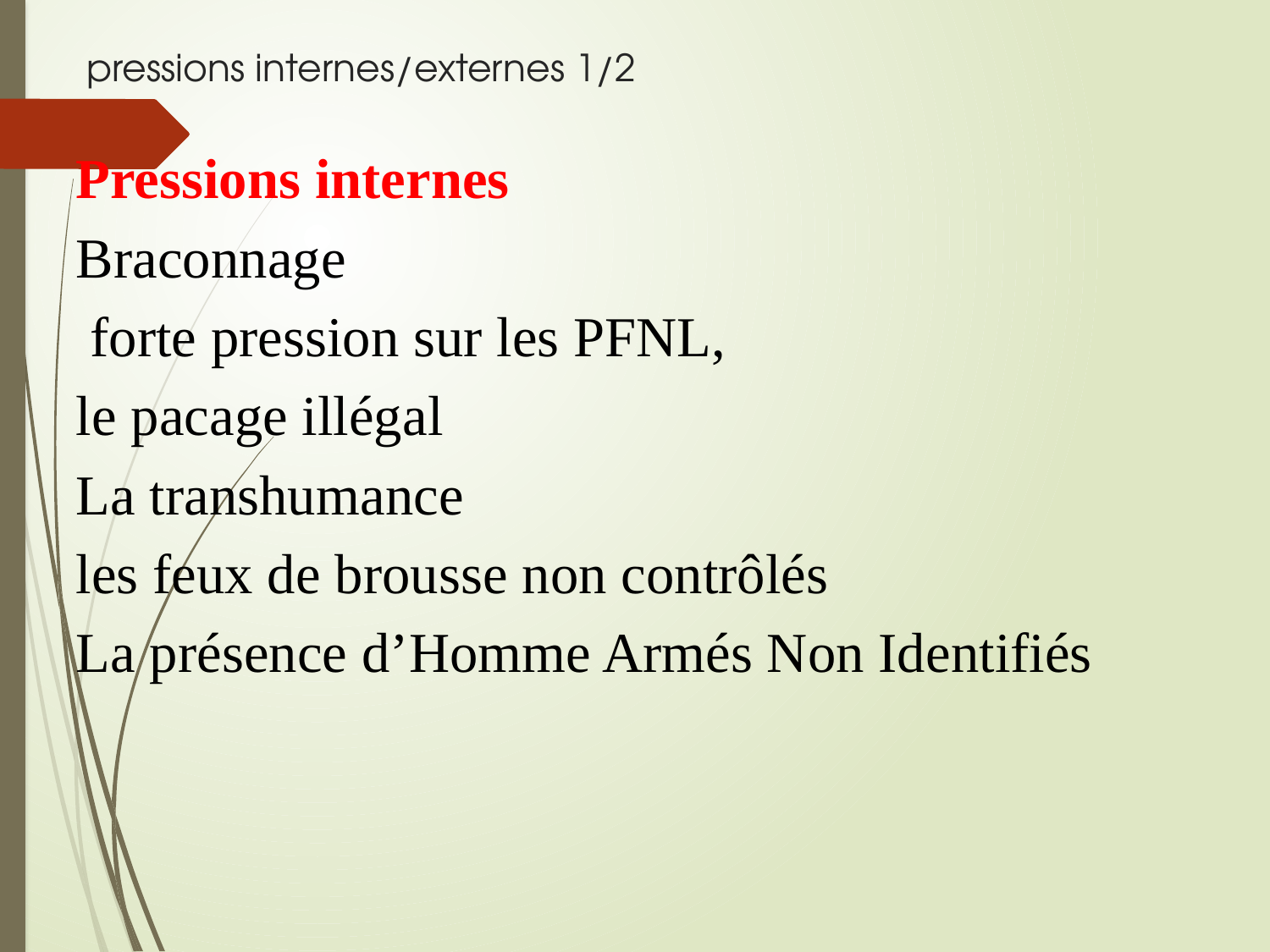

# pressions internes/externes 1/2

Pressions internes
Braconnage
 forte pression sur les PFNL,
le pacage illégal
La transhumance
les feux de brousse non contrôlés
La présence d’Homme Armés Non Identifiés